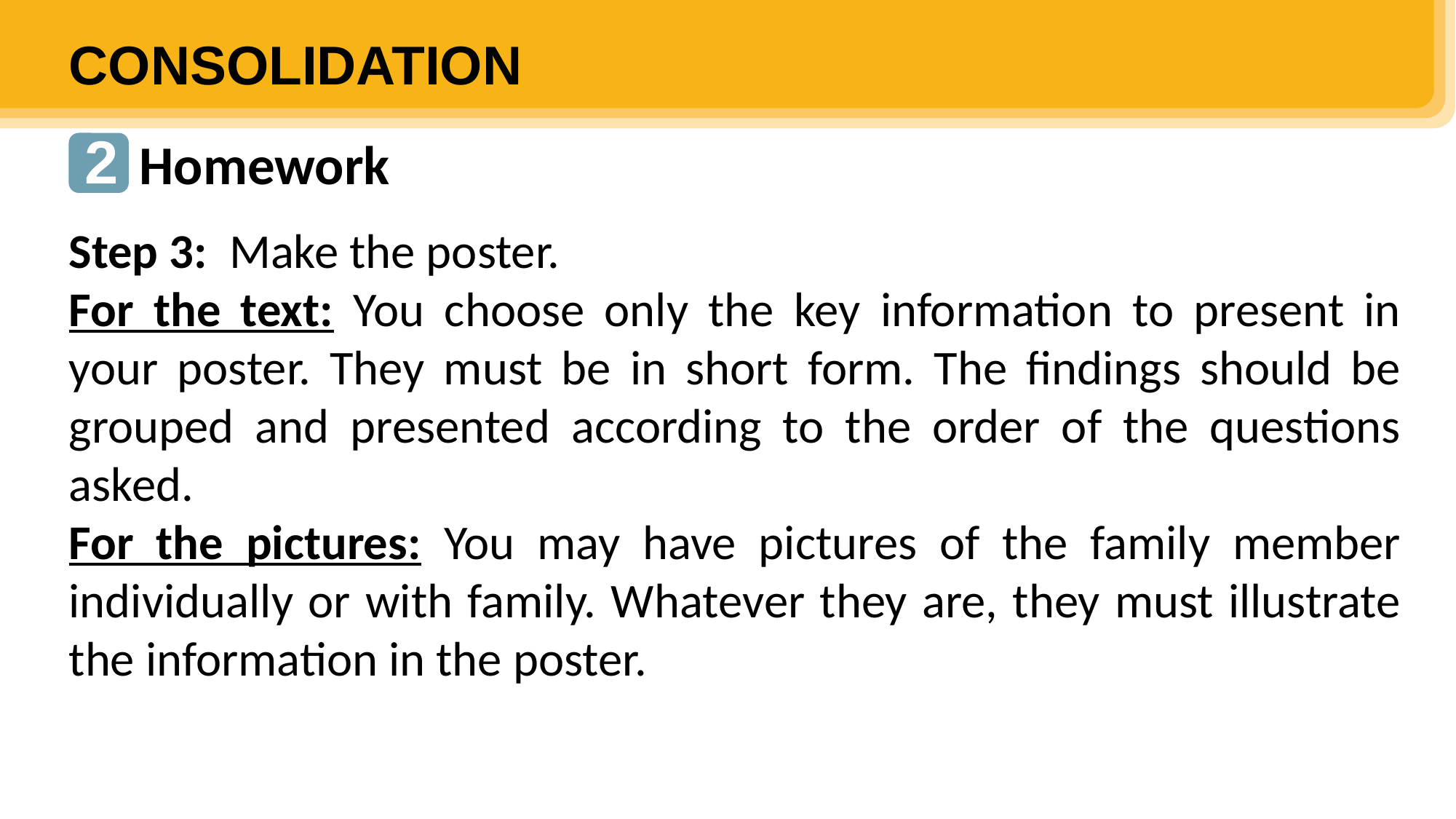

CONSOLIDATION
2
Homework

Step 3:  Make the poster.
For the text: You choose only the key information to present in your poster. They must be in short form. The findings should be grouped and presented according to the order of the questions asked.
For the pictures: You may have pictures of the family member individually or with family. Whatever they are, they must illustrate the information in the poster.